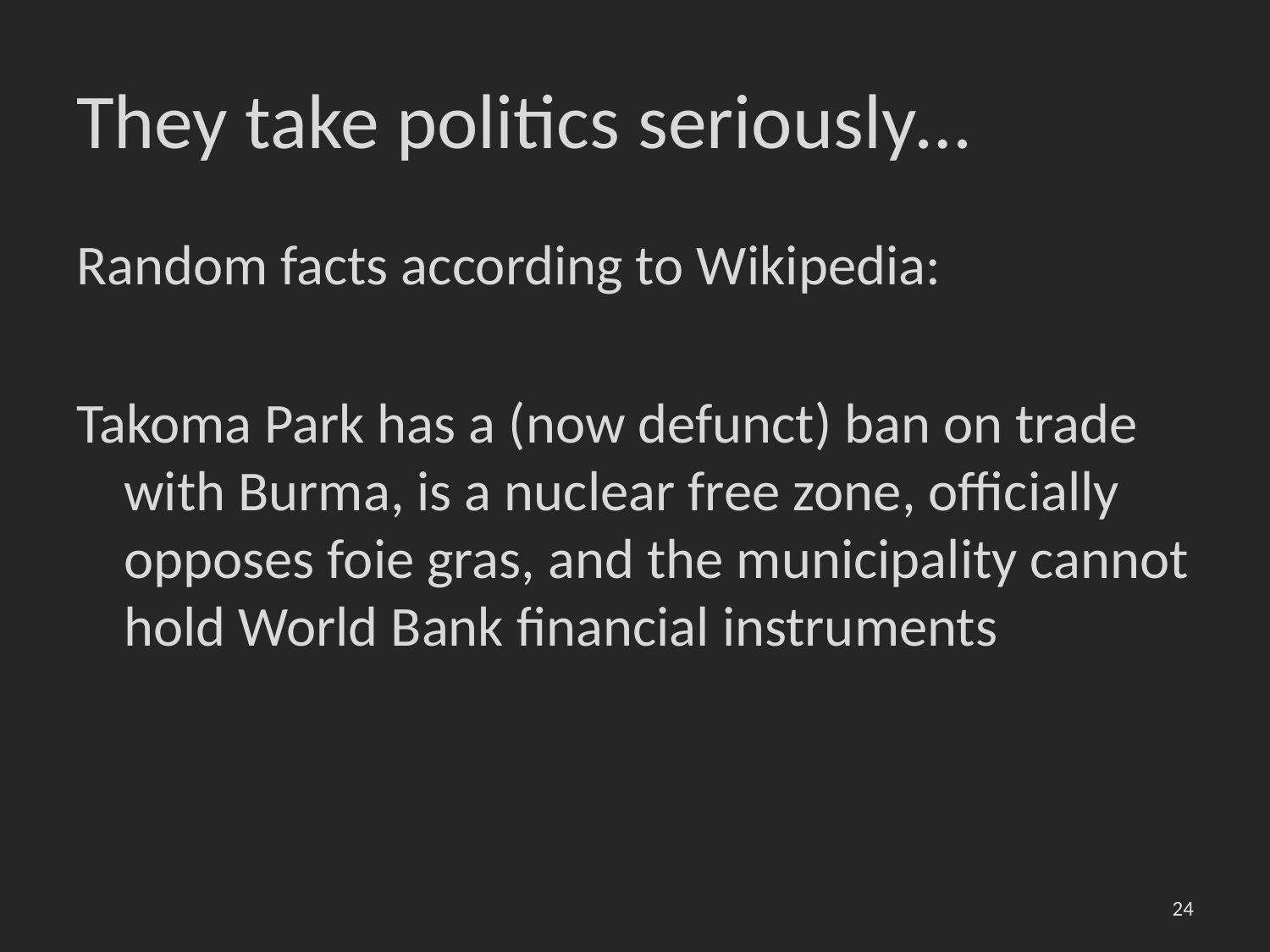

# They take politics seriously…
Random facts according to Wikipedia:

Takoma Park has a (now defunct) ban on trade with Burma, is a nuclear free zone, officially opposes foie gras, and the municipality cannot hold World Bank financial instruments
24